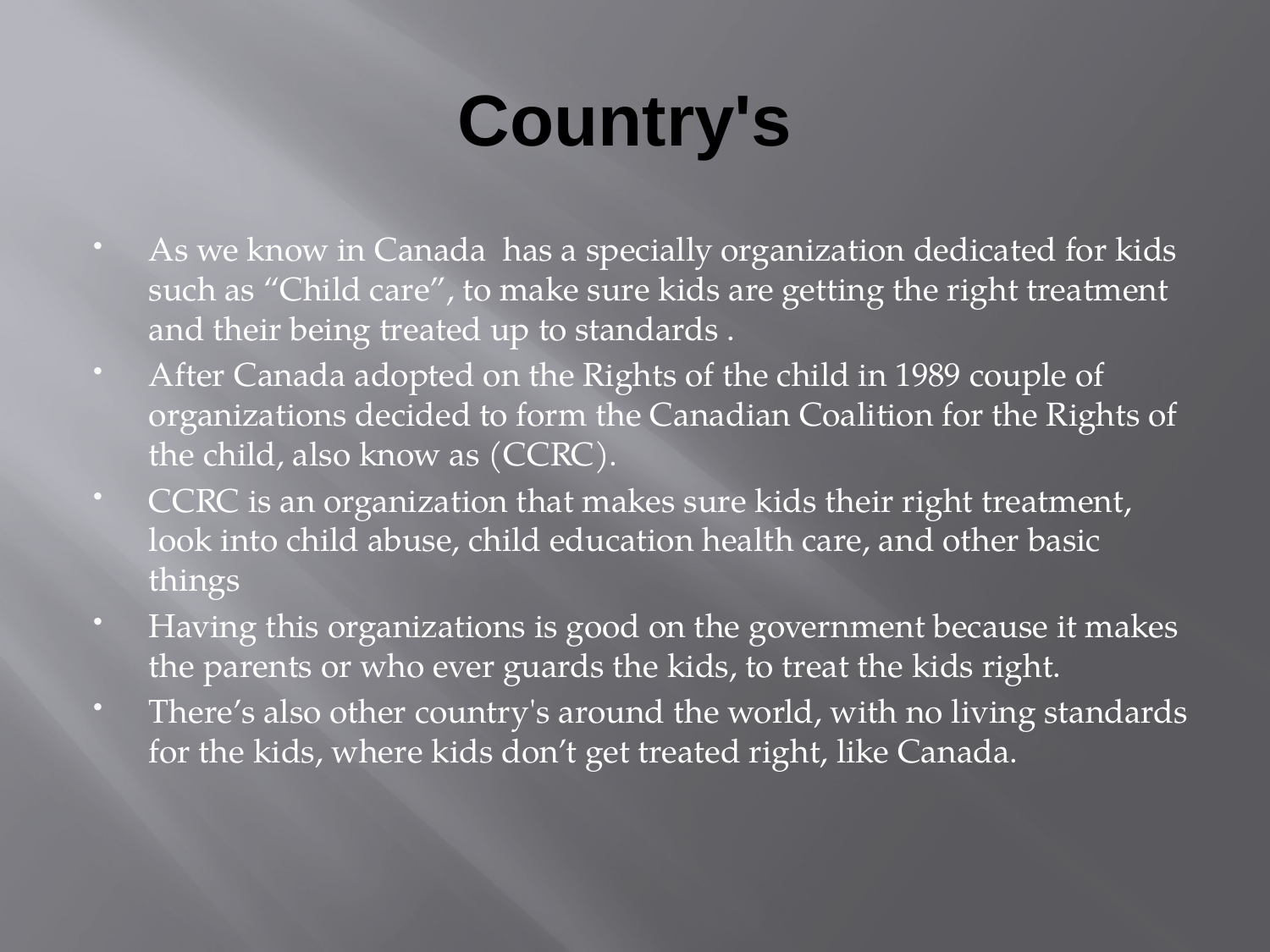

# Country's
As we know in Canada  has a specially organization dedicated for kids such as “Child care”, to make sure kids are getting the right treatment and their being treated up to standards .
After Canada adopted on the Rights of the child in 1989 couple of organizations decided to form the Canadian Coalition for the Rights of the child, also know as (CCRC).
CCRC is an organization that makes sure kids their right treatment, look into child abuse, child education health care, and other basic things
Having this organizations is good on the government because it makes the parents or who ever guards the kids, to treat the kids right.
There’s also other country's around the world, with no living standards for the kids, where kids don’t get treated right, like Canada.